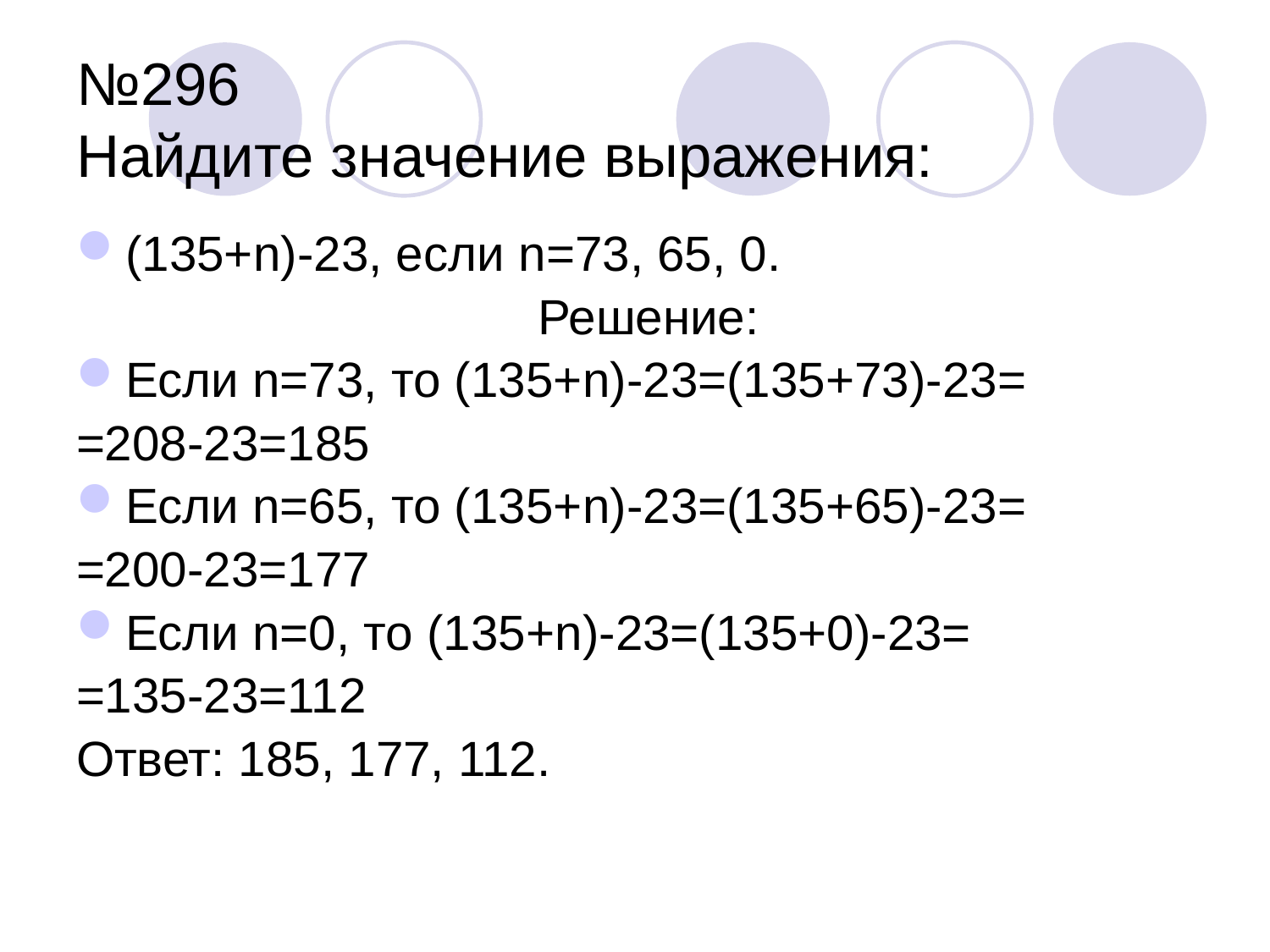

# №296 Найдите значение выражения:
(135+n)-23, если n=73, 65, 0.
  Решение:
Если n=73, то (135+n)-23=(135+73)-23=
=208-23=185
Если n=65, то (135+n)-23=(135+65)-23=
=200-23=177
Если n=0, то (135+n)-23=(135+0)-23=
=135-23=112
Ответ: 185, 177, 112.